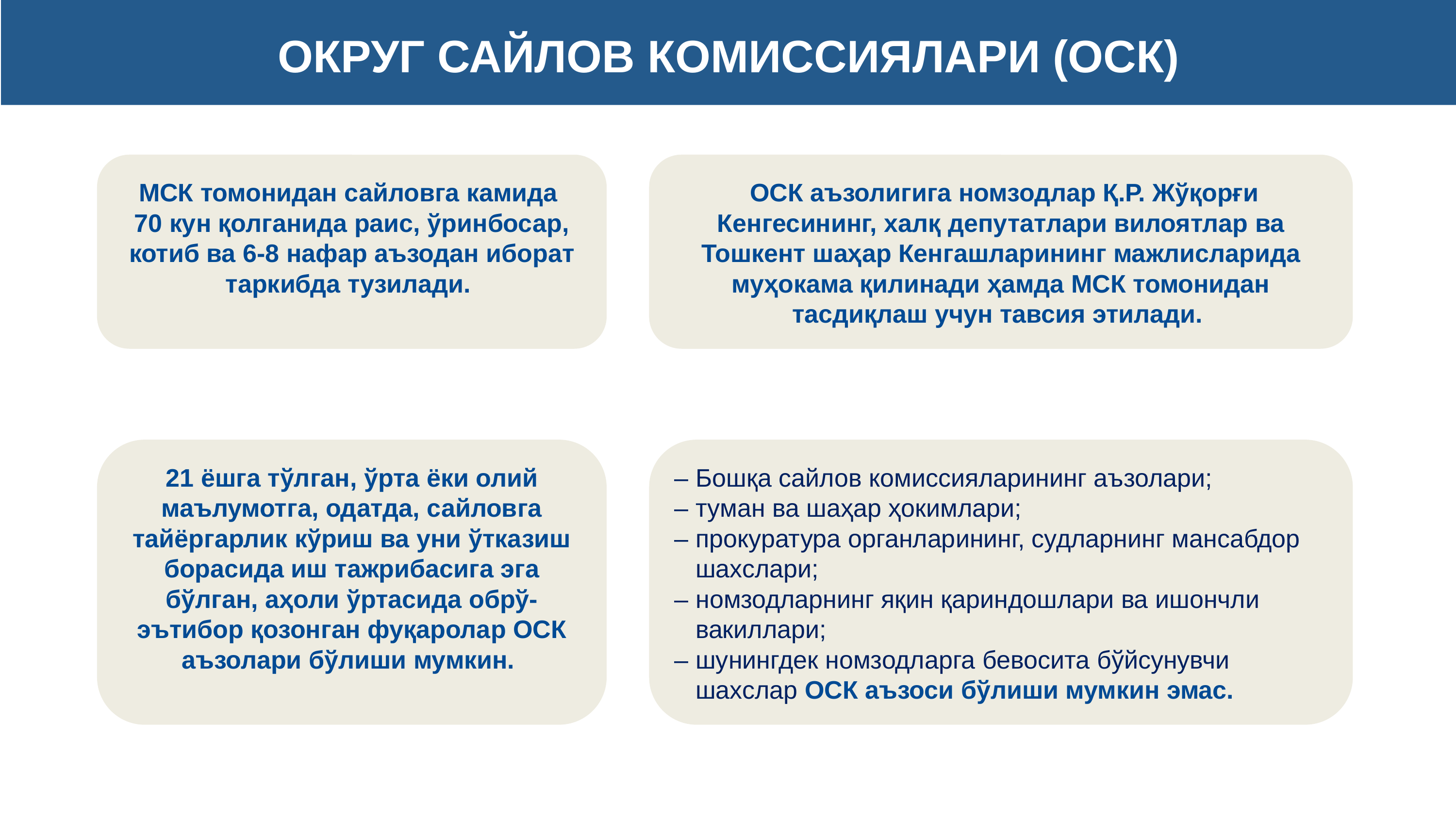

ОКРУГ САЙЛОВ КОМИССИЯЛАРИ (ОСК)

МСК томонидан сайловга камида  70 кун қолганида раис, ўринбосар, котиб ва 6-8 нафар аъзодан иборат таркибда тузилади.
 ОСК аъзолигига номзодлар Қ.Р. Жўқорғи Кенгесининг, халқ депутатлари вилоятлар ва Тошкент шаҳар Кенгашларининг мажлисларида муҳокама қилинади ҳамда МСК томонидан тасдиқлаш учун тавсия этилади.

21 ёшга тўлган, ўрта ёки олий маълумотга, одатда, сайловга тайёргарлик кўриш ва уни ўтказиш борасида иш тажрибасига эга бўлган, аҳоли ўртасида обрў-эътибор қозонган фуқаролар ОСК аъзолари бўлиши мумкин.
– Бошқа сайлов комиссияларининг аъзолари;
– туман ва шаҳар ҳокимлари;
– прокуратура органларининг, судларнинг мансабдор шахслари;
– номзодларнинг яқин қариндошлари ва ишончли вакиллари;
– шунингдек номзодларга бевосита бўйсунувчи шахслар ОСК аъзоси бўлиши мумкин эмас.